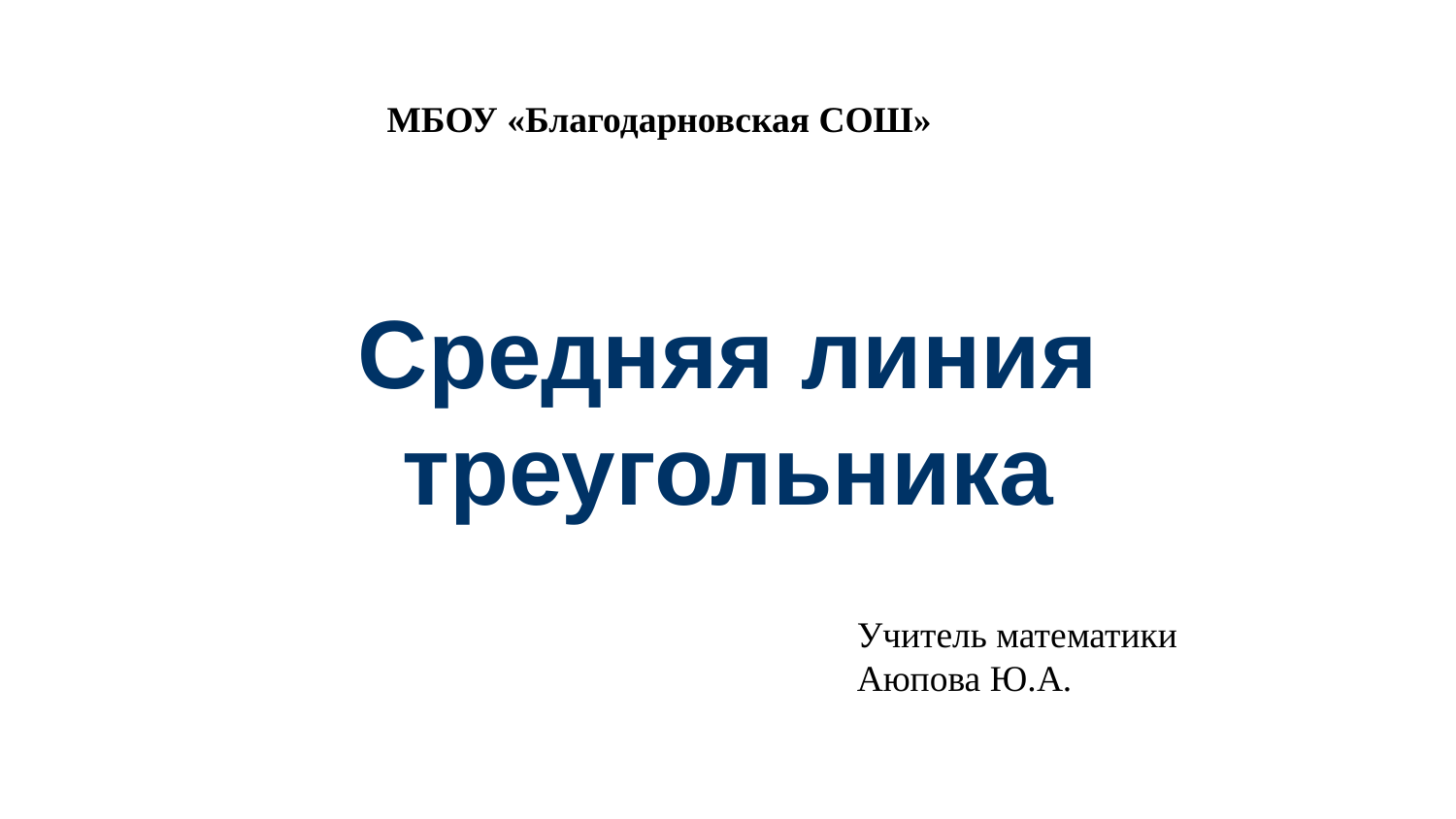

МБОУ «Благодарновская СОШ»
Средняя линия
треугольника
Учитель математики
Аюпова Ю.А.